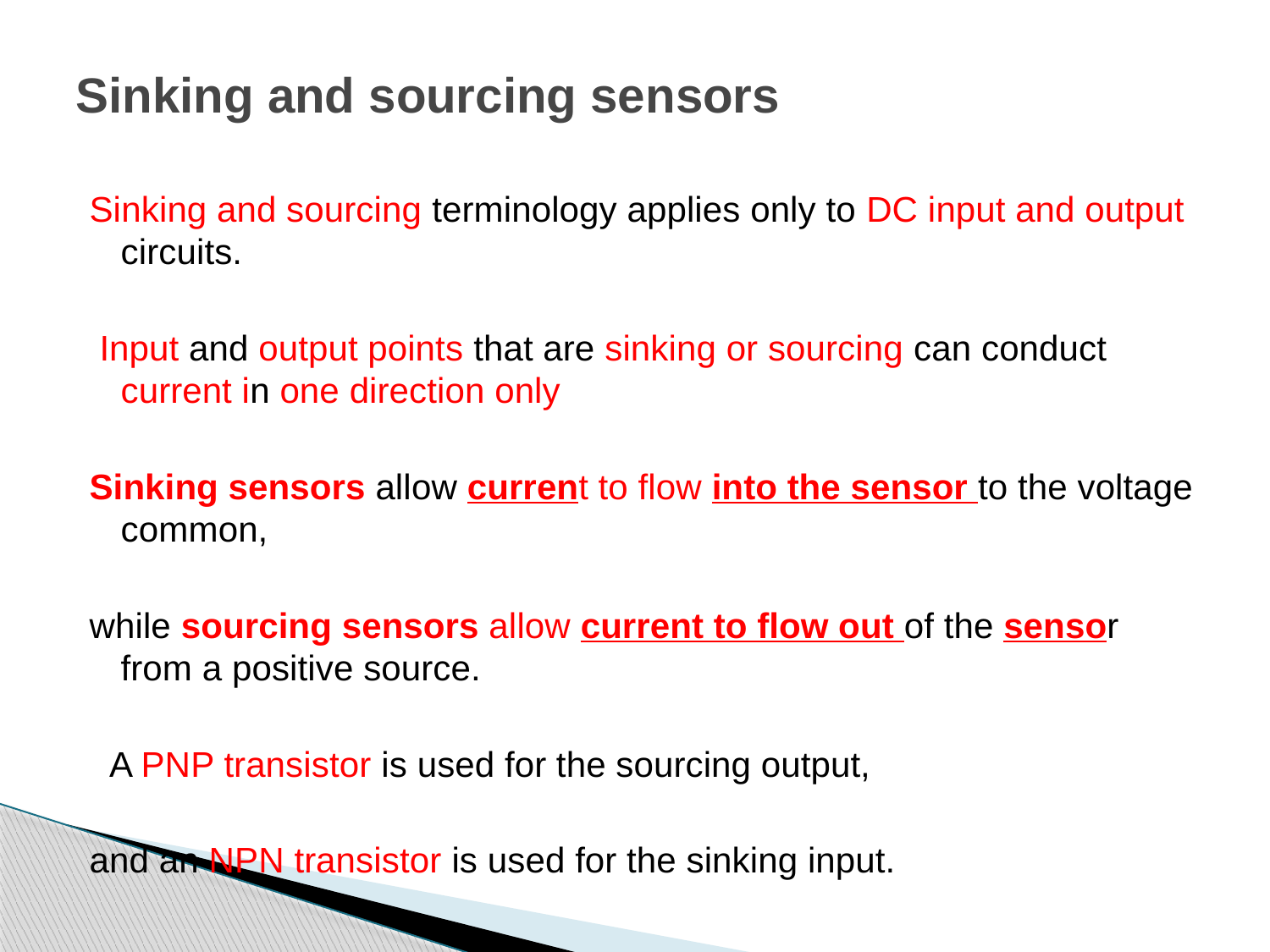

# Sinking and sourcing sensors
Sinking and sourcing terminology applies only to DC input and output circuits.

 Input and output points that are sinking or sourcing can conduct current in one direction only

Sinking sensors allow current to flow into the sensor to the voltage common,

while sourcing sensors allow current to flow out of the sensor from a positive source.

  A PNP transistor is used for the sourcing output,

and an NPN transistor is used for the sinking input.